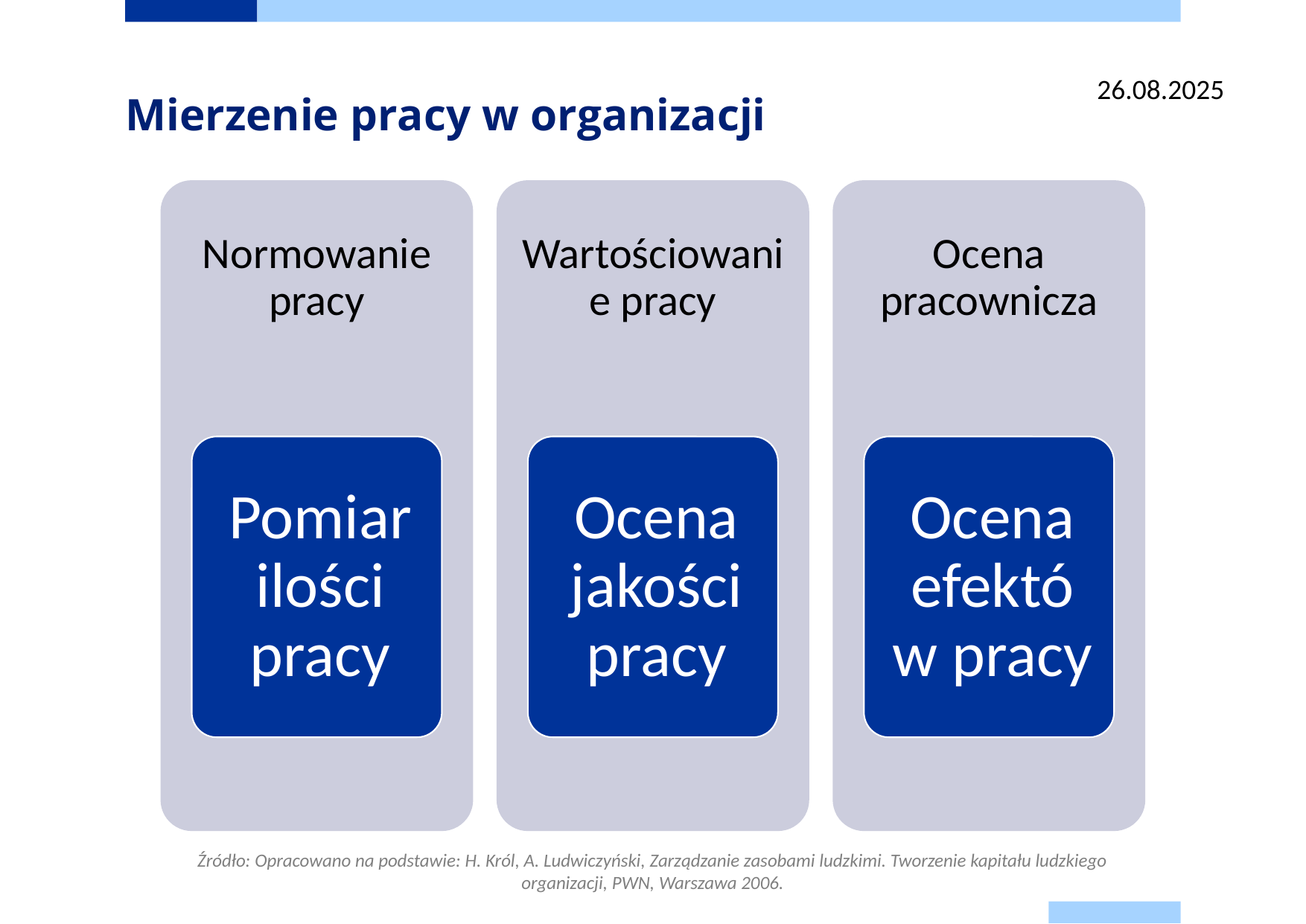

26.08.2025
# Mierzenie pracy w organizacji
Normowanie pracy
Pomiar ilości pracy
Wartościowanie pracy
Ocena jakości pracy
Ocena pracownicza
Ocena efektów pracy
Źródło: Opracowano na podstawie: H. Król, A. Ludwiczyński, Zarządzanie zasobami ludzkimi. Tworzenie kapitału ludzkiego organizacji, PWN, Warszawa 2006.